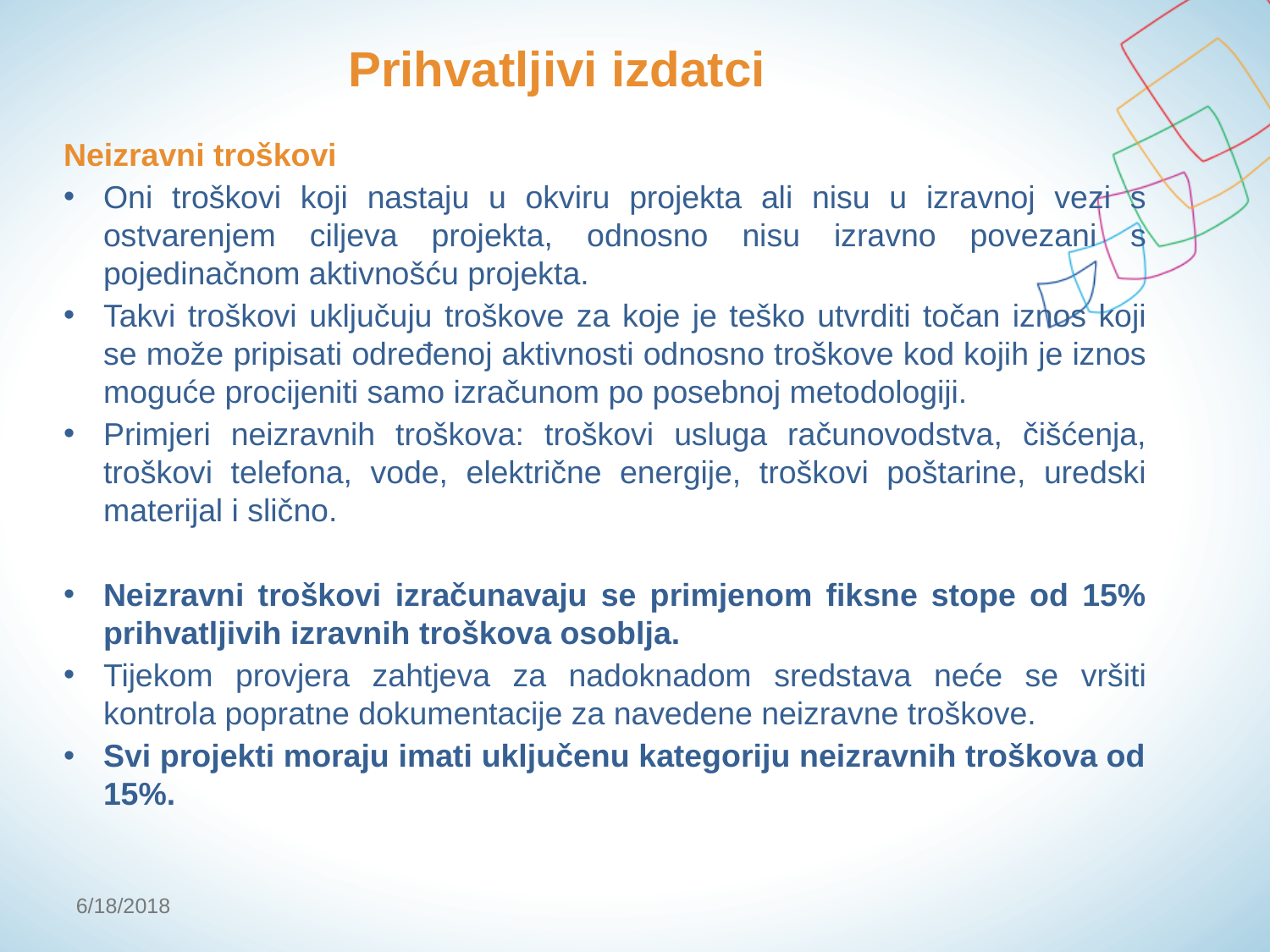

# Prihvatljivi izdatci
Neizravni troškovi
Oni troškovi koji nastaju u okviru projekta ali nisu u izravnoj vezi s ostvarenjem ciljeva projekta, odnosno nisu izravno povezani s pojedinačnom aktivnošću projekta.
Takvi troškovi uključuju troškove za koje je teško utvrditi točan iznos koji se može pripisati određenoj aktivnosti odnosno troškove kod kojih je iznos moguće procijeniti samo izračunom po posebnoj metodologiji.
Primjeri neizravnih troškova: troškovi usluga računovodstva, čišćenja, troškovi telefona, vode, električne energije, troškovi poštarine, uredski materijal i slično.

Neizravni troškovi izračunavaju se primjenom fiksne stope od 15% prihvatljivih izravnih troškova osoblja.
Tijekom provjera zahtjeva za nadoknadom sredstava neće se vršiti kontrola popratne dokumentacije za navedene neizravne troškove.
Svi projekti moraju imati uključenu kategoriju neizravnih troškova od 15%.